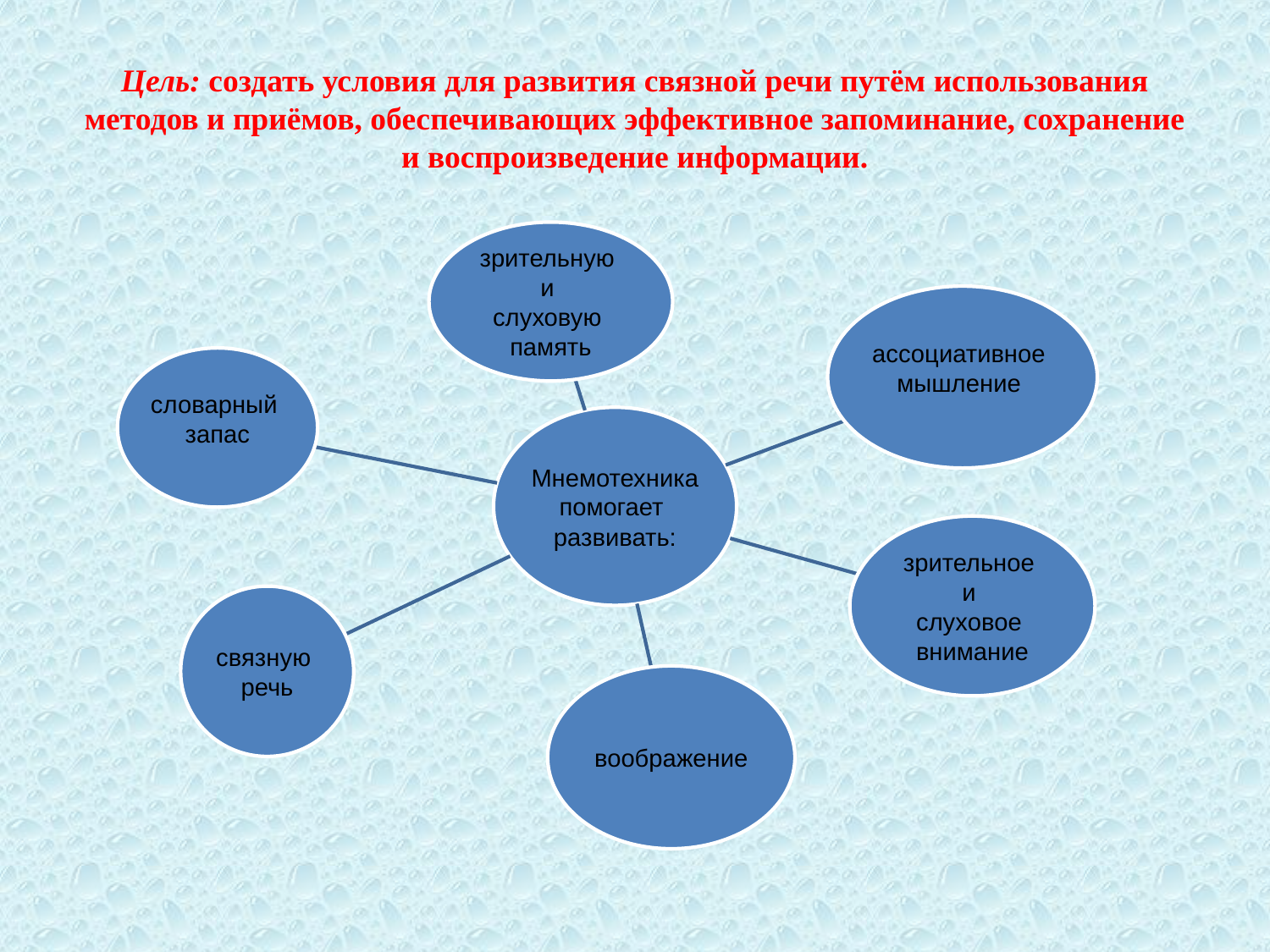

# Цель: создать условия для развития связной речи путём использования методов и приёмов, обеспечивающих эффективное запоминание, сохранение и воспроизведение информации.
Мнемотехника
помогает
развивать:

зрительную
и
слуховую
память

ассоциативное
мышление

зрительное
и
слуховое
внимание

воображение

связную
речь

словарный
запас